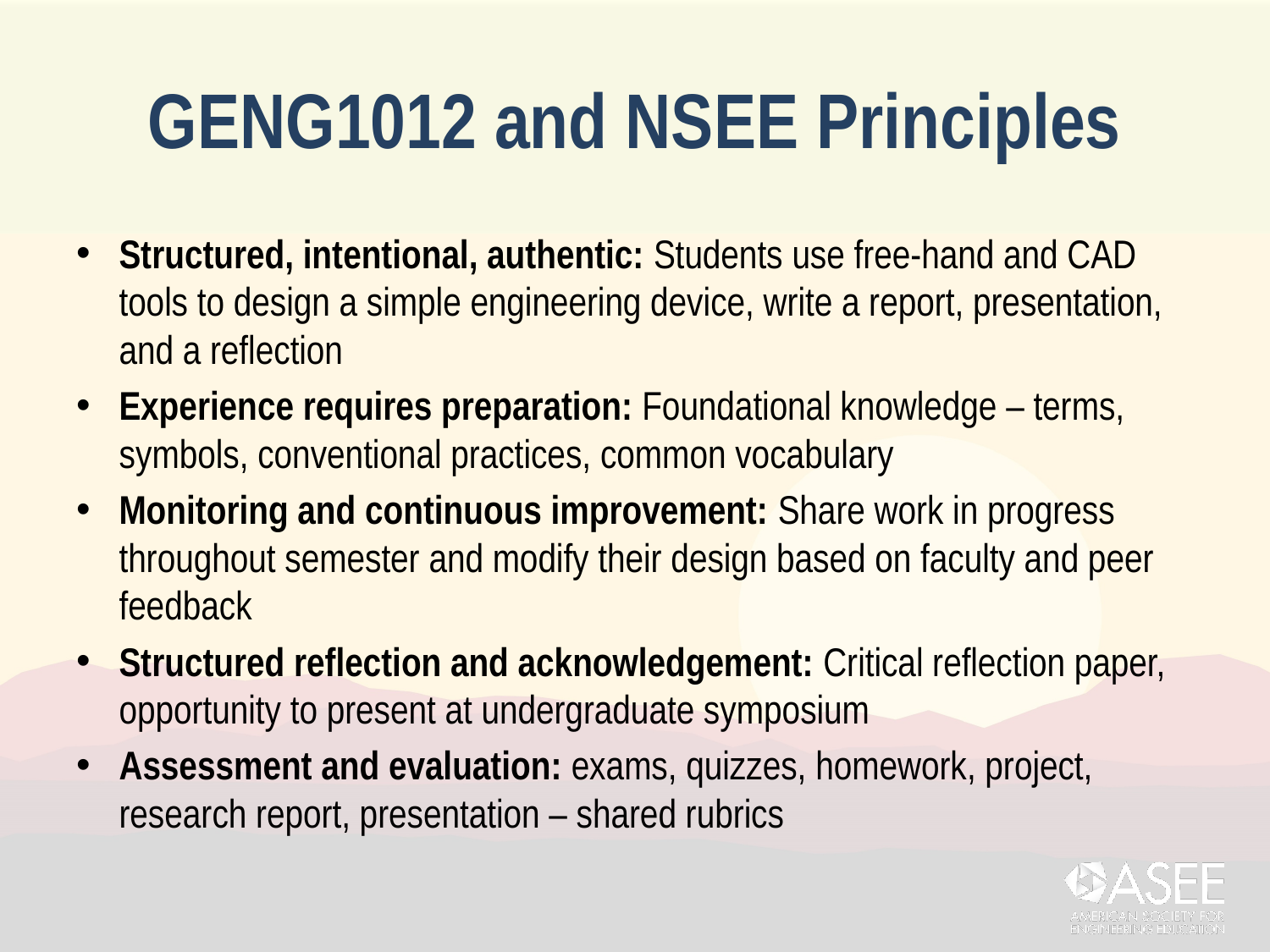

# GENG1012 and NSEE Principles
Structured, intentional, authentic: Students use free-hand and CAD tools to design a simple engineering device, write a report, presentation, and a reflection
Experience requires preparation: Foundational knowledge – terms, symbols, conventional practices, common vocabulary
Monitoring and continuous improvement: Share work in progress throughout semester and modify their design based on faculty and peer feedback
Structured reflection and acknowledgement: Critical reflection paper, opportunity to present at undergraduate symposium
Assessment and evaluation: exams, quizzes, homework, project, research report, presentation – shared rubrics